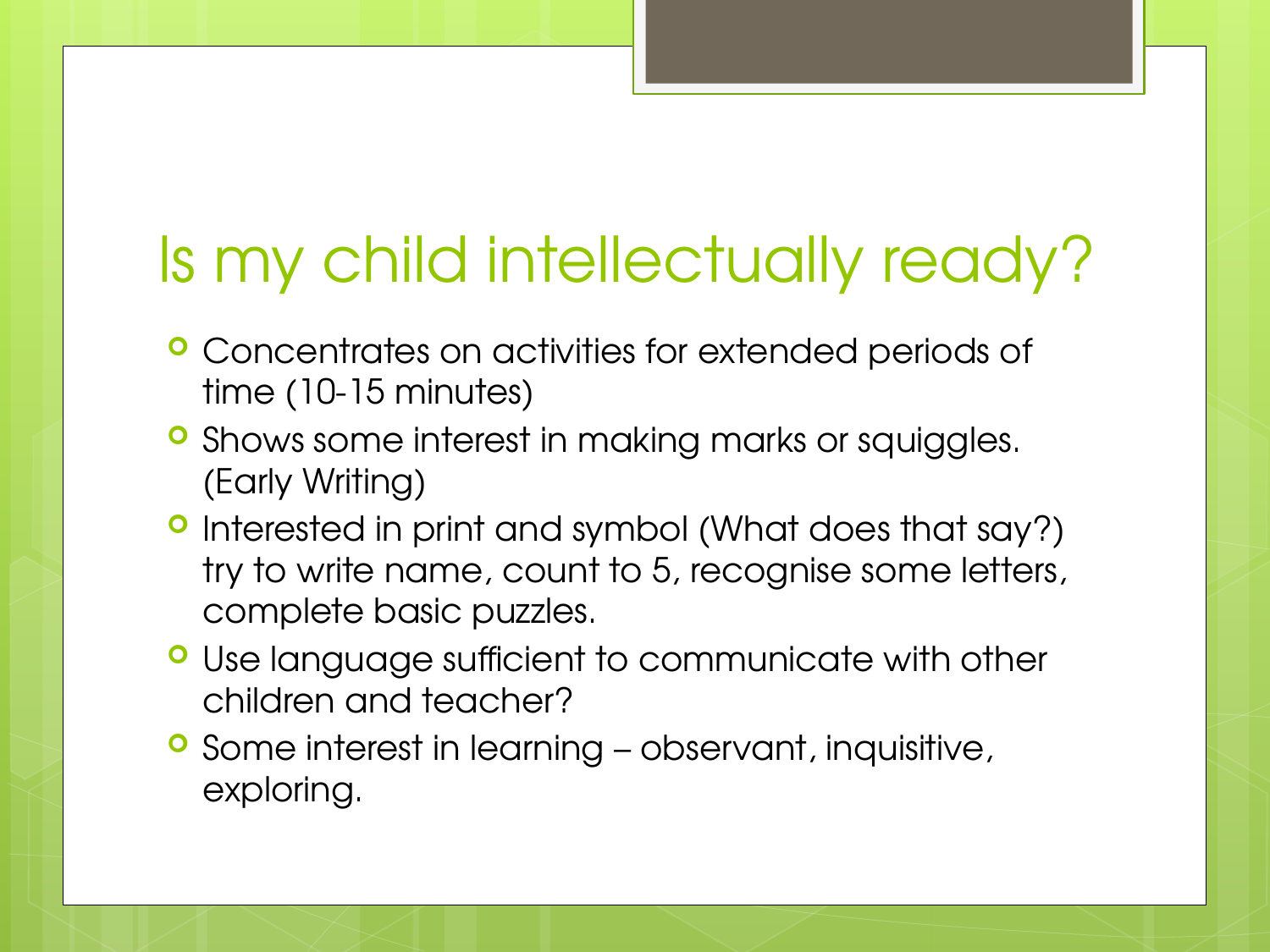

# Is my child intellectually ready?
Concentrates on activities for extended periods of time (10-15 minutes)
Shows some interest in making marks or squiggles. (Early Writing)
Interested in print and symbol (What does that say?) try to write name, count to 5, recognise some letters, complete basic puzzles.
Use language sufficient to communicate with other children and teacher?
Some interest in learning – observant, inquisitive, exploring.